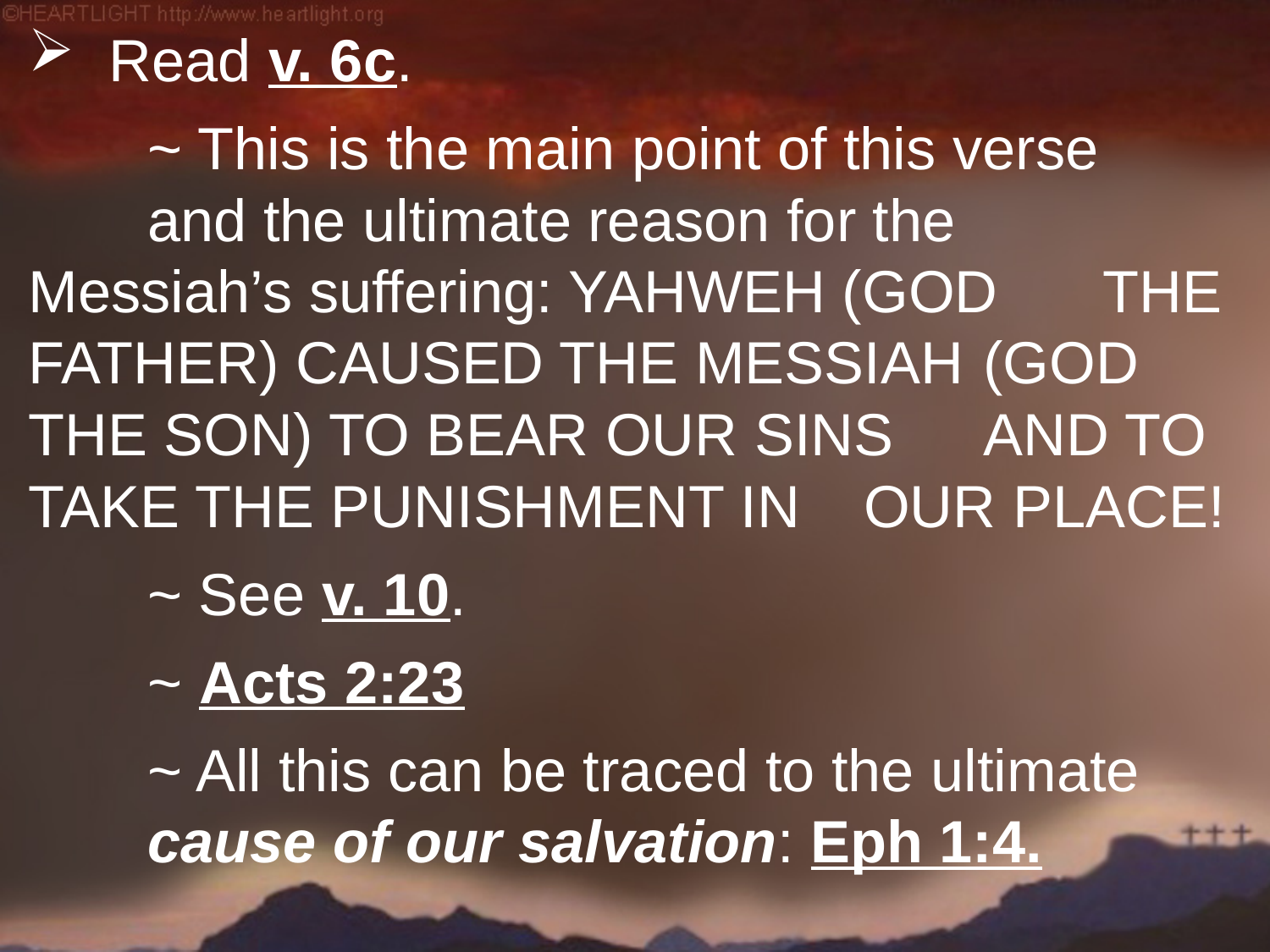

Read v. 6c.
		~ This is the main point of this verse 						and the ultimate reason for the 							Messiah’s suffering: YAHWEH (GOD 						THE FATHER) CAUSED THE MESSIAH 					(GOD THE SON) TO BEAR OUR SINS 					AND TO TAKE THE PUNISHMENT IN 						OUR PLACE!
		~ See v. 10.
		~ Acts 2:23
		~ All this can be traced to the ultimate 				cause of our salvation: Eph 1:4.